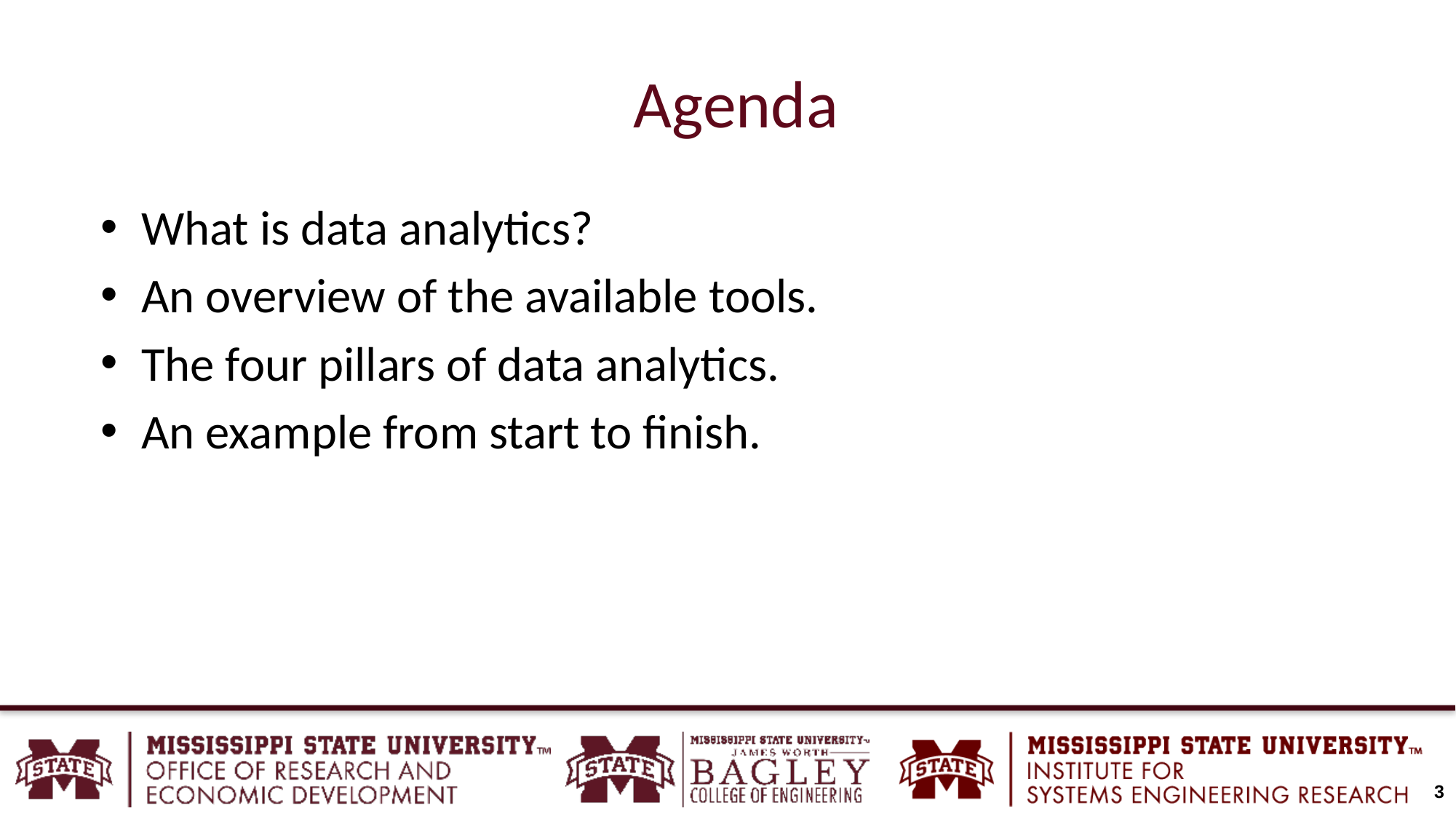

# Agenda
What is data analytics?
An overview of the available tools.
The four pillars of data analytics.
An example from start to finish.